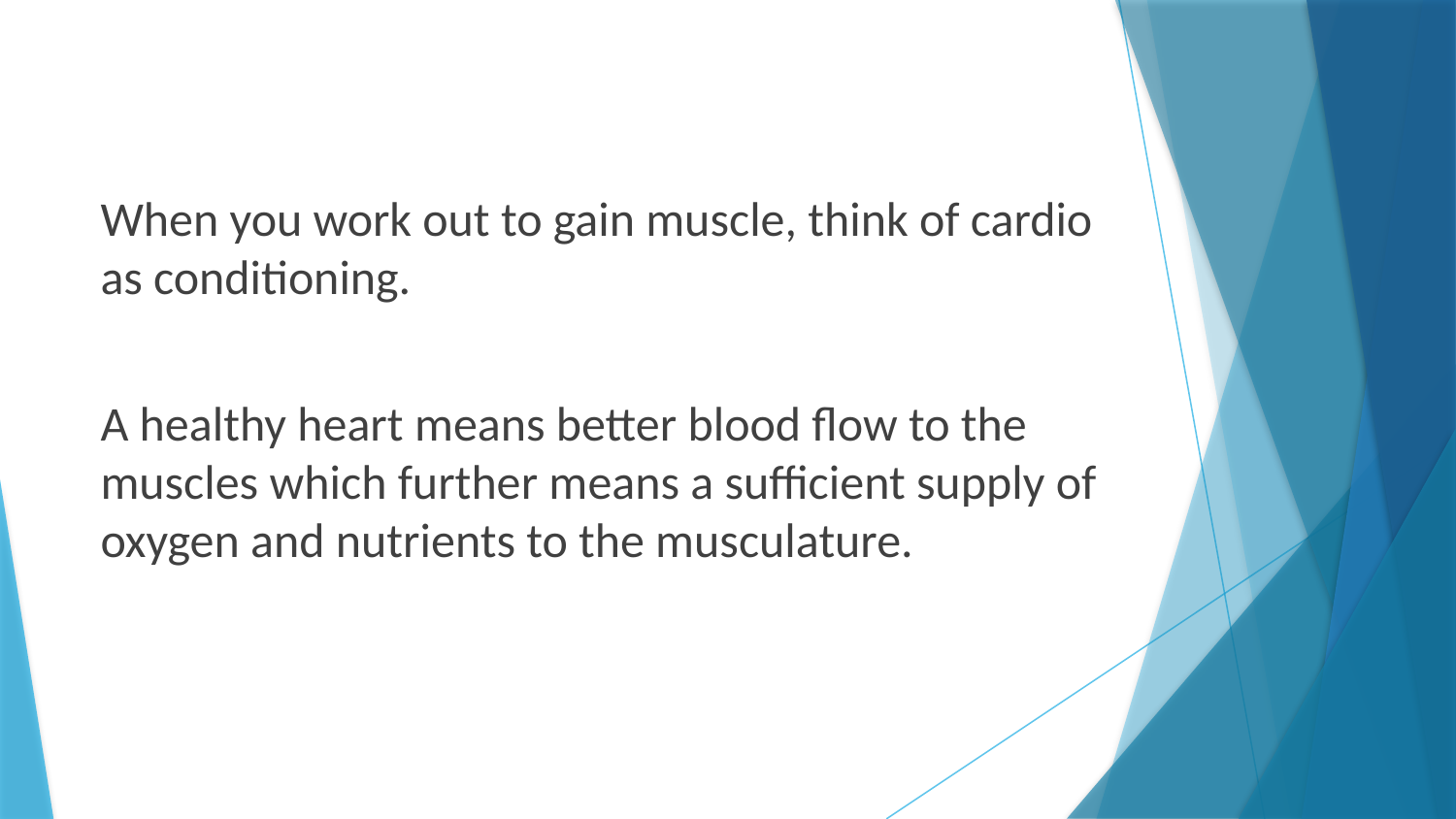

When you work out to gain muscle, think of cardio as conditioning.

A healthy heart means better blood flow to the muscles which further means a sufficient supply of oxygen and nutrients to the musculature.